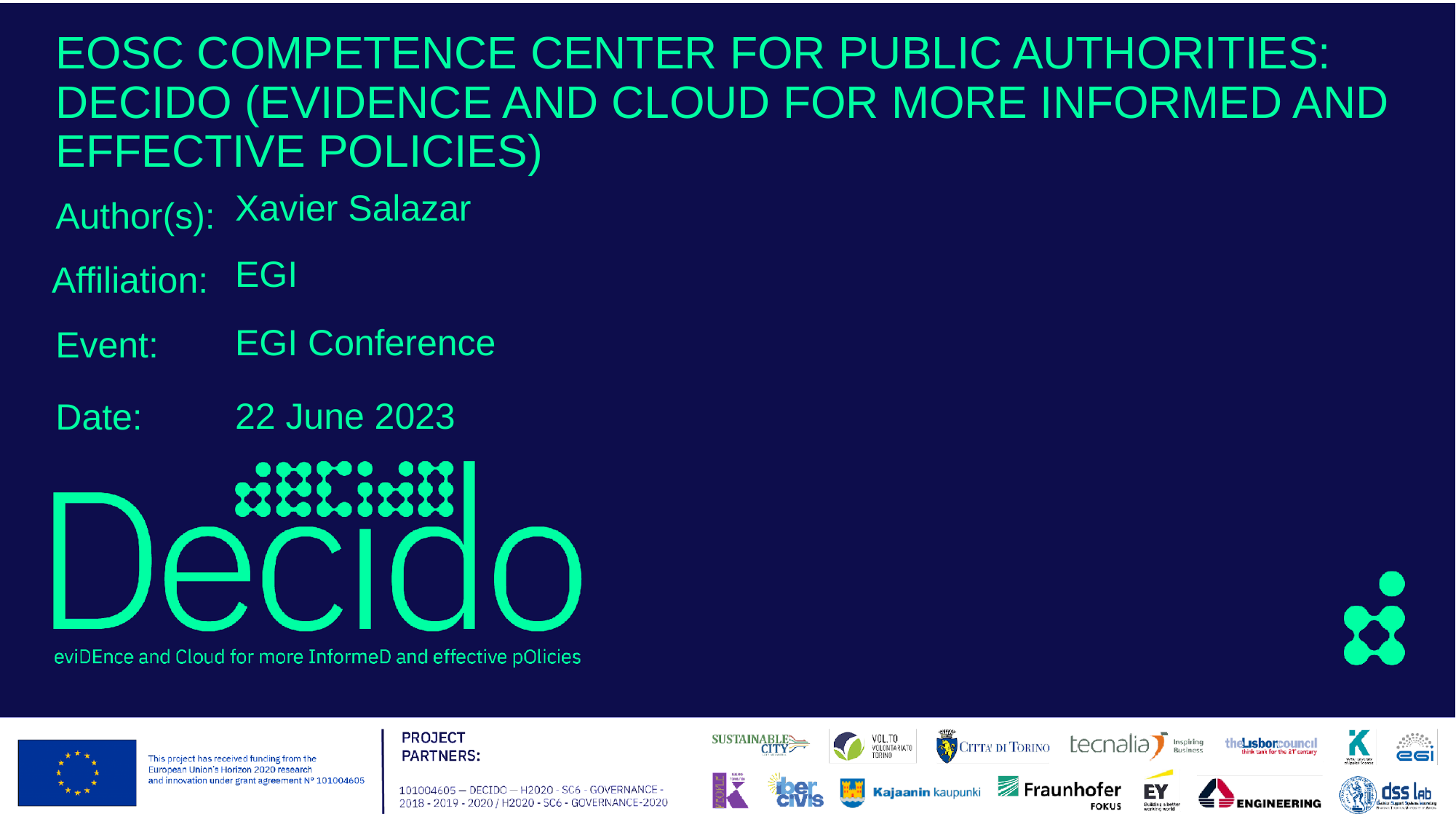

# EOSC COMPETENCE CENTER FOR PUBLIC AUTHORITIES: DECIDO (EVIDENCE AND CLOUD FOR MORE INFORMED AND EFFECTIVE POLICIES)
Xavier Salazar
EGI
EGI Conference

22 June 2023